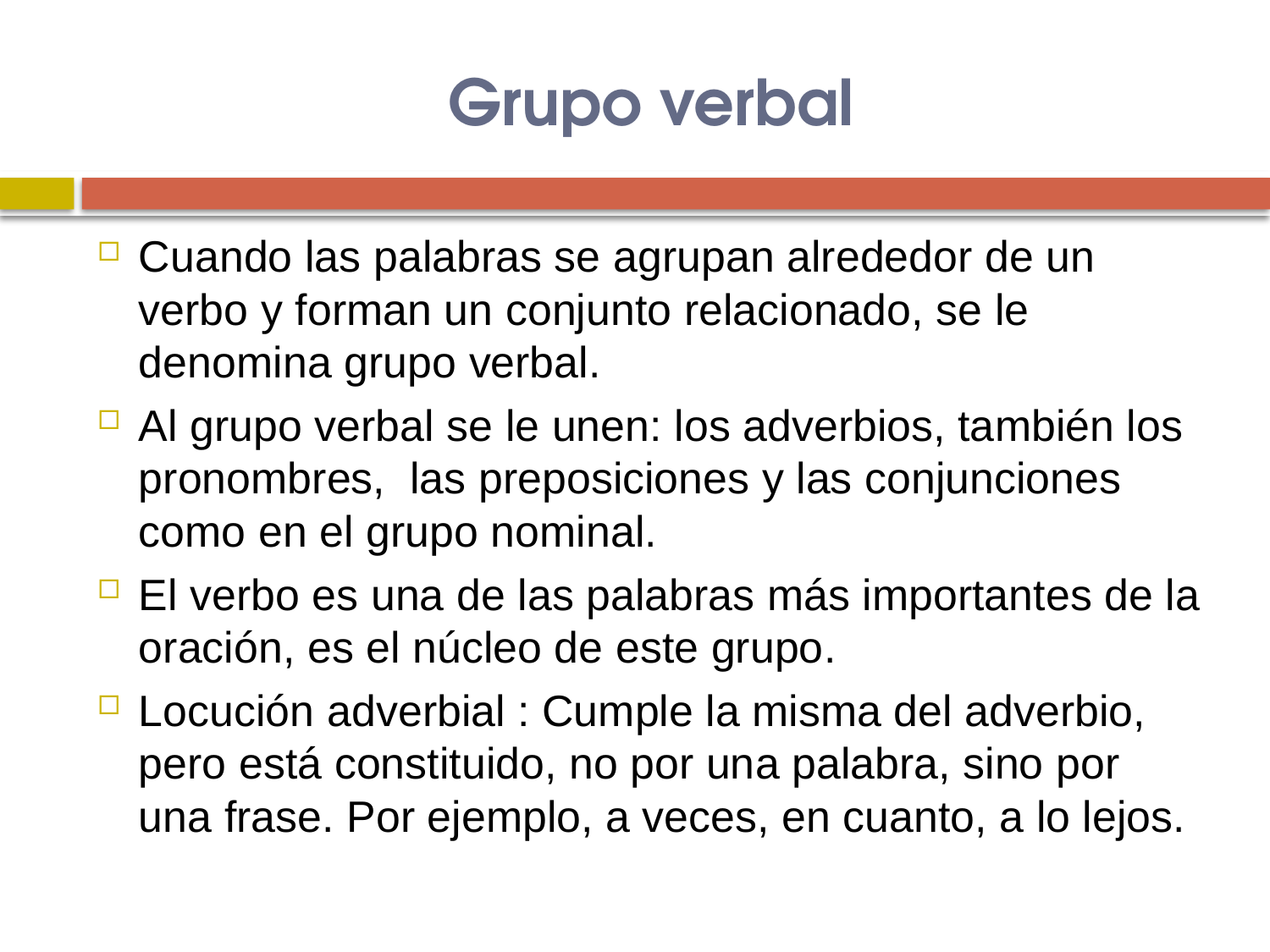

# Grupo verbal
Cuando las palabras se agrupan alrededor de un verbo y forman un conjunto relacionado, se le denomina grupo verbal.
Al grupo verbal se le unen: los adverbios, también los pronombres,  las preposiciones y las conjunciones como en el grupo nominal.
El verbo es una de las palabras más importantes de la oración, es el núcleo de este grupo.
Locución adverbial : Cumple la misma del adverbio, pero está constituido, no por una palabra, sino por una frase. Por ejemplo, a veces, en cuanto, a lo lejos.